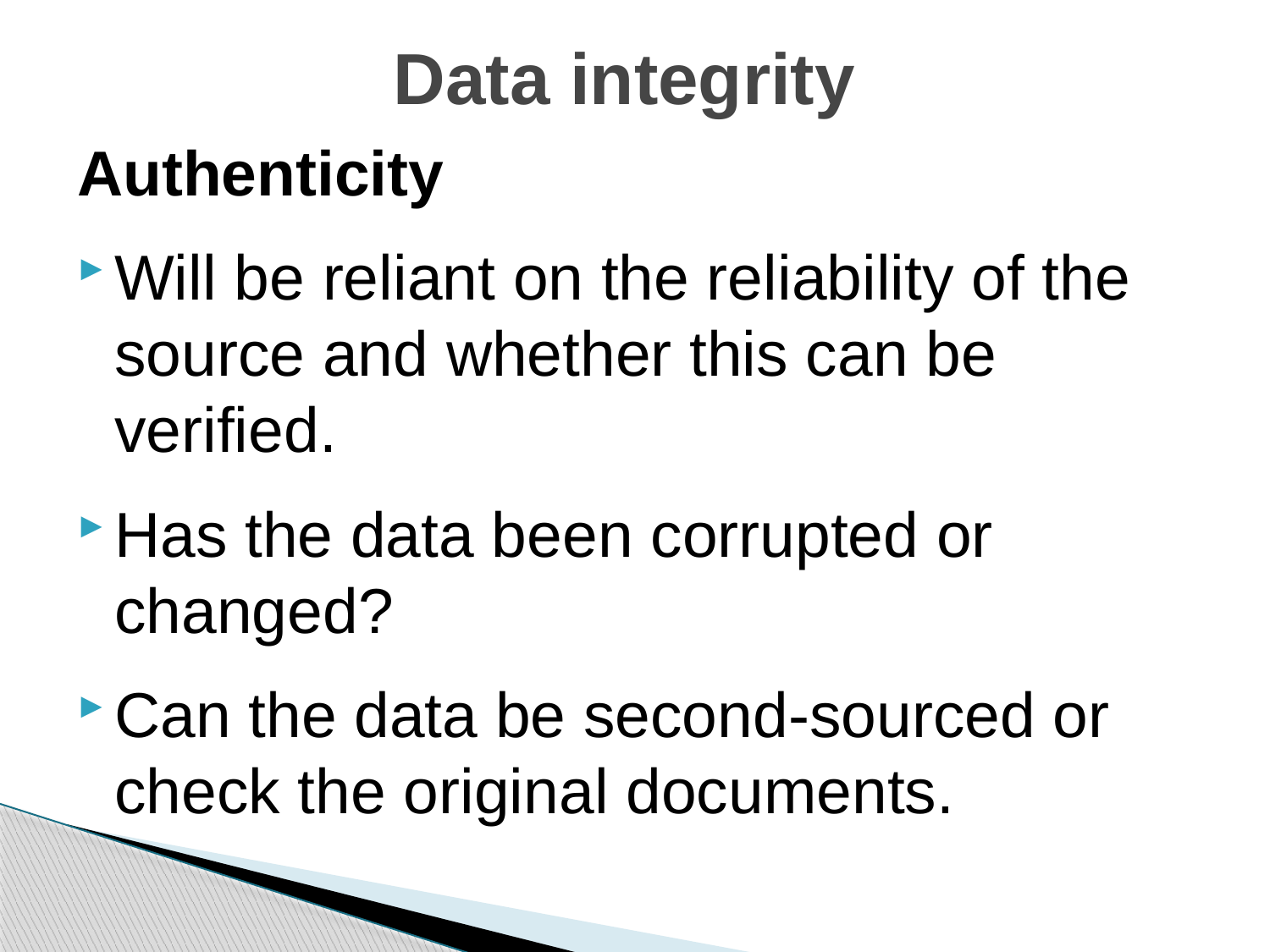

# Data integrity
Authenticity
Will be reliant on the reliability of the source and whether this can be verified.
Has the data been corrupted or changed?
Can the data be second-sourced or check the original documents.